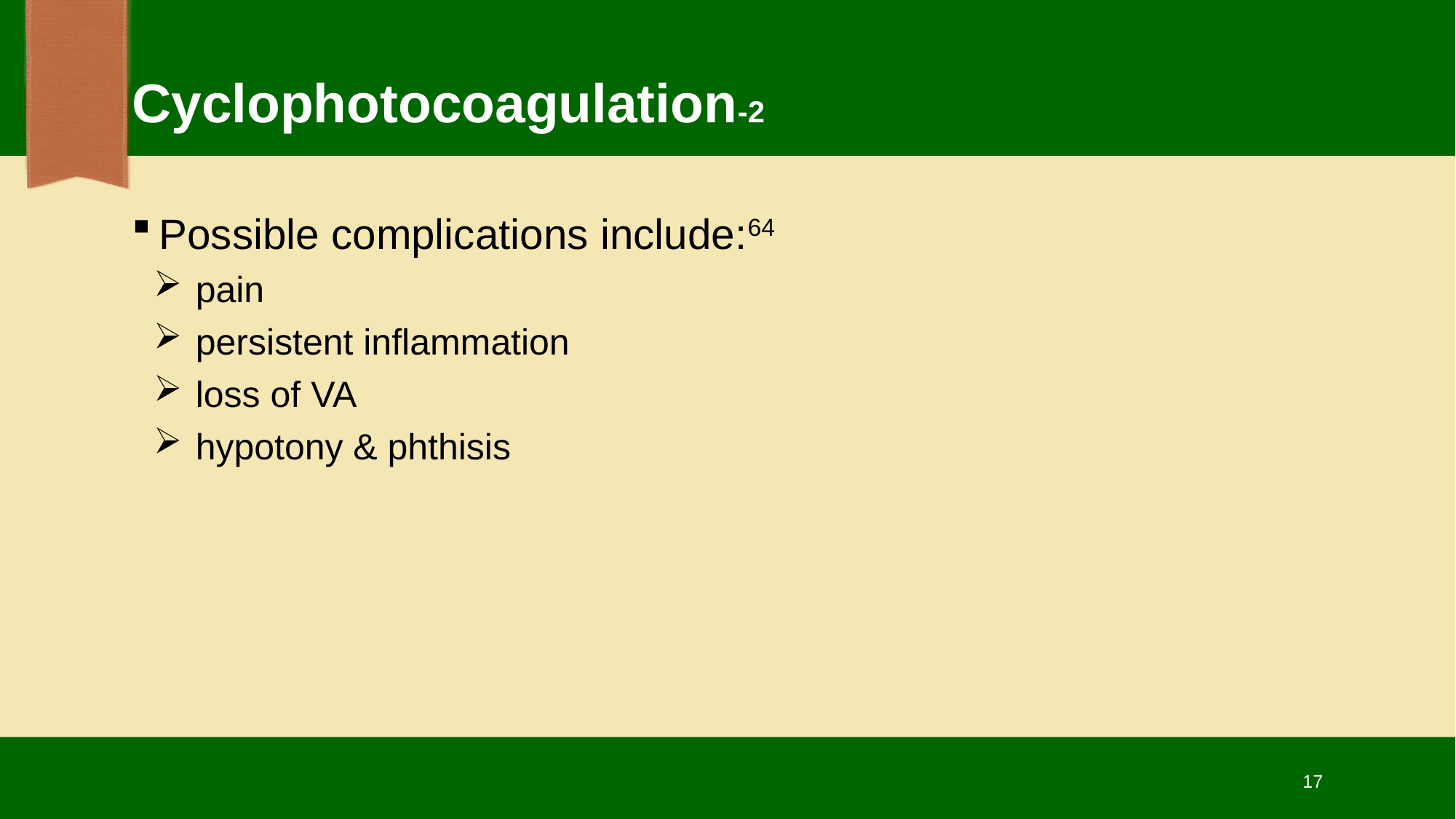

# Cyclophotocoagulation-2
Possible complications include:64
pain
persistent inflammation
loss of VA
hypotony & phthisis

17